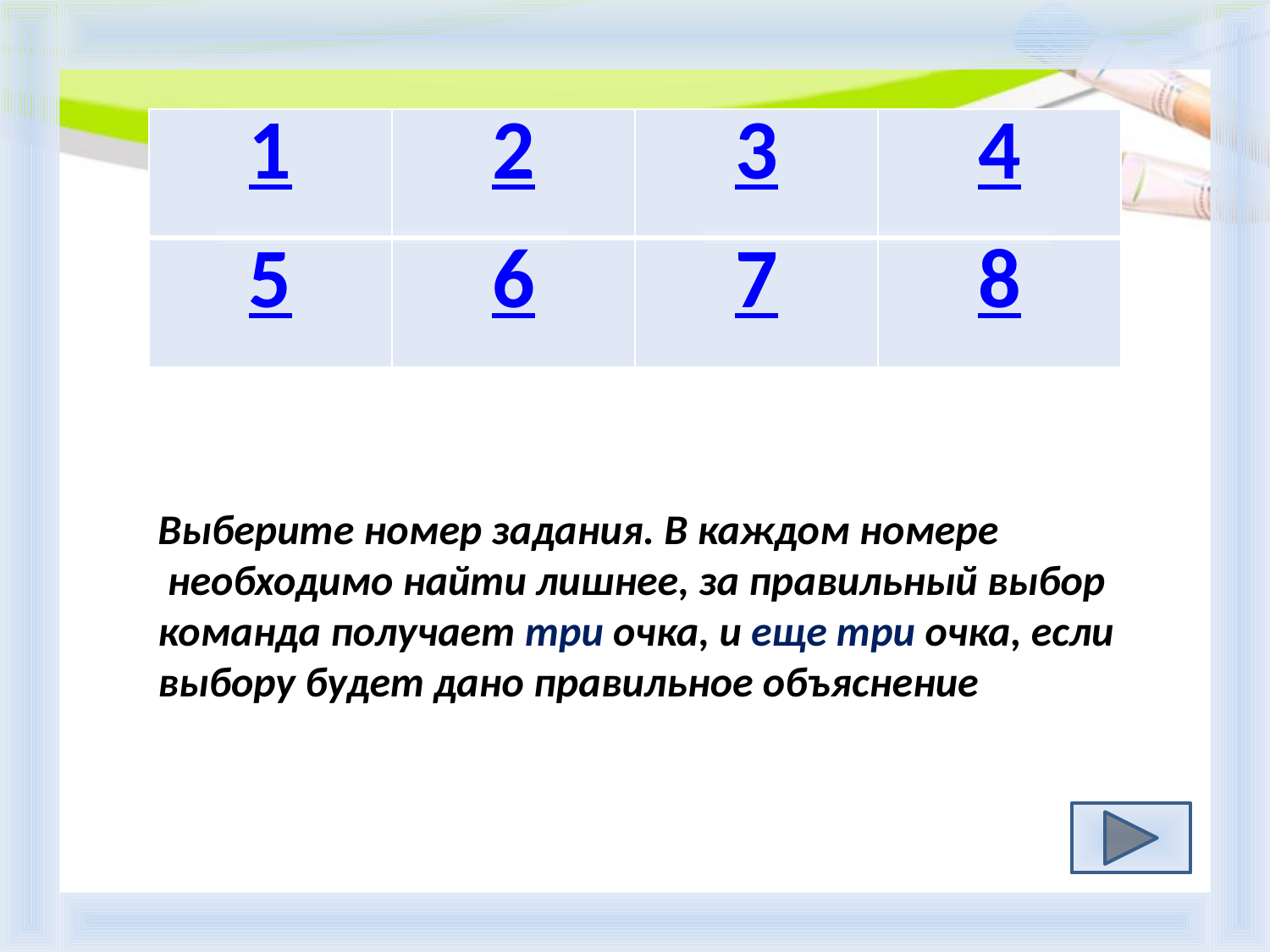

| 1 | 2 | 3 | 4 |
| --- | --- | --- | --- |
| 5 | 6 | 7 | 8 |

Выберите номер задания. В каждом номере
 необходимо найти лишнее, за правильный выбор
команда получает три очка, и еще три очка, если
выбору будет дано правильное объяснение